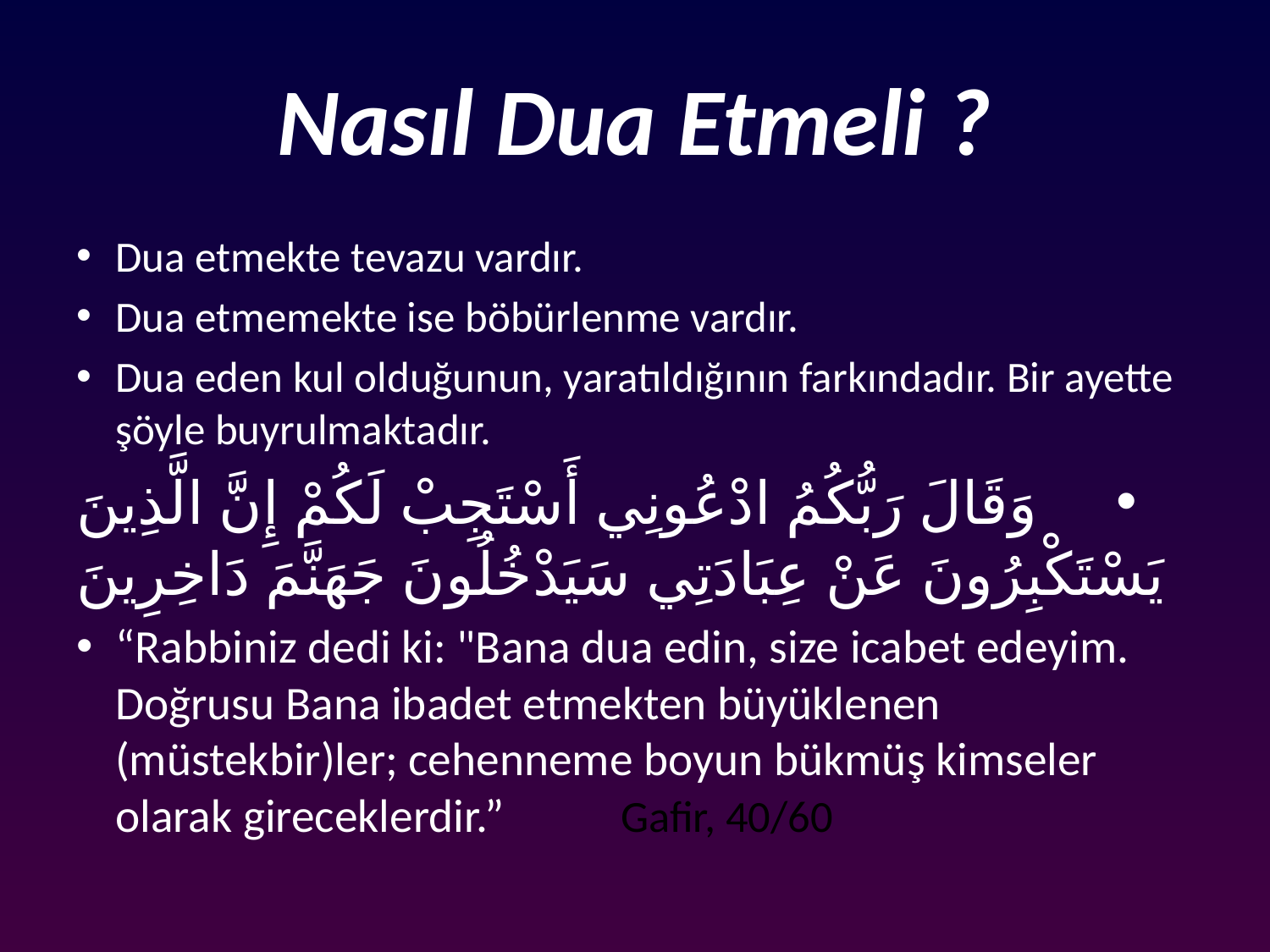

# Nasıl Dua Etmeli ?
Dua etmekte tevazu vardır.
Dua etmemekte ise böbürlenme vardır.
Dua eden kul olduğunun, yaratıldığının farkındadır. Bir ayette şöyle buyrulmaktadır.
وَقَالَ رَبُّكُمُ ادْعُونِي أَسْتَجِبْ لَكُمْ إِنَّ الَّذِينَ يَسْتَكْبِرُونَ عَنْ عِبَادَتِي سَيَدْخُلُونَ جَهَنَّمَ دَاخِرِينَ
“Rabbiniz dedi ki: "Bana dua edin, size icabet edeyim. Doğrusu Bana ibadet etmekten büyüklenen (müstekbir)ler; cehenneme boyun bükmüş kimseler olarak gireceklerdir.”           Gafir, 40/60